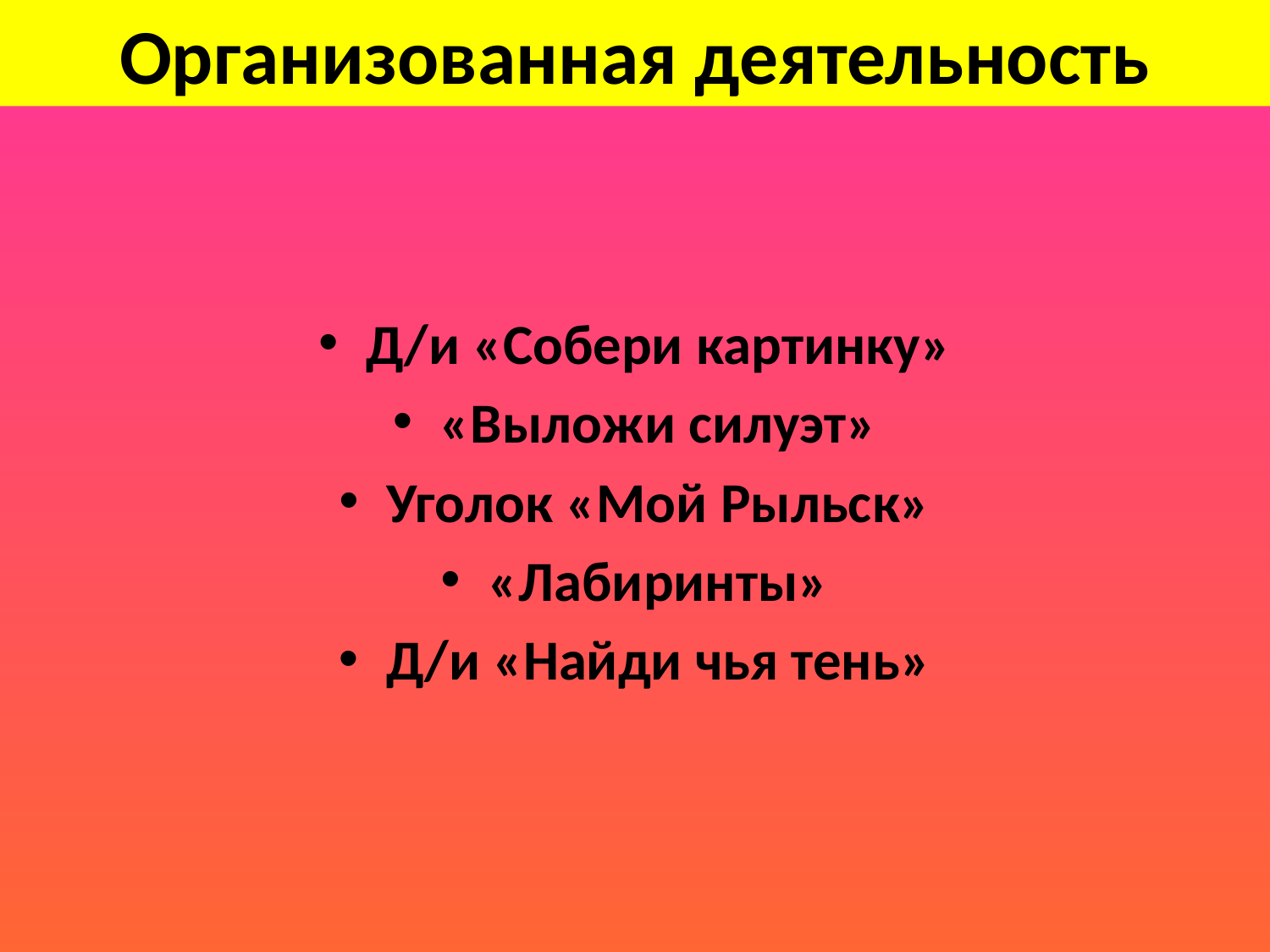

# Организованная деятельность

Д/и «Собери картинку»
«Выложи силуэт»
Уголок «Мой Рыльск»
«Лабиринты»
Д/и «Найди чья тень»